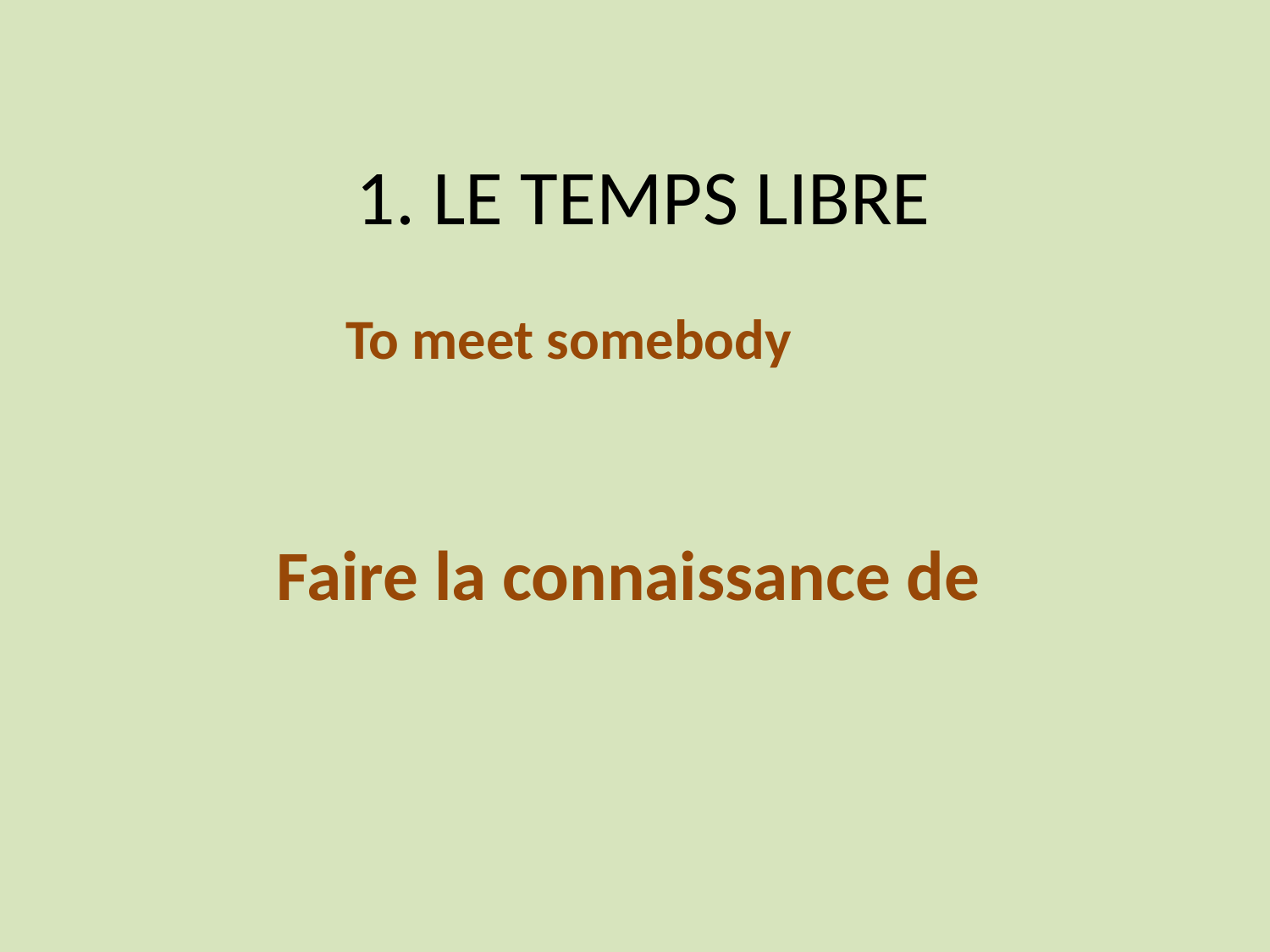

# 1. LE TEMPS LIBRE
To meet somebody
Faire la connaissance de